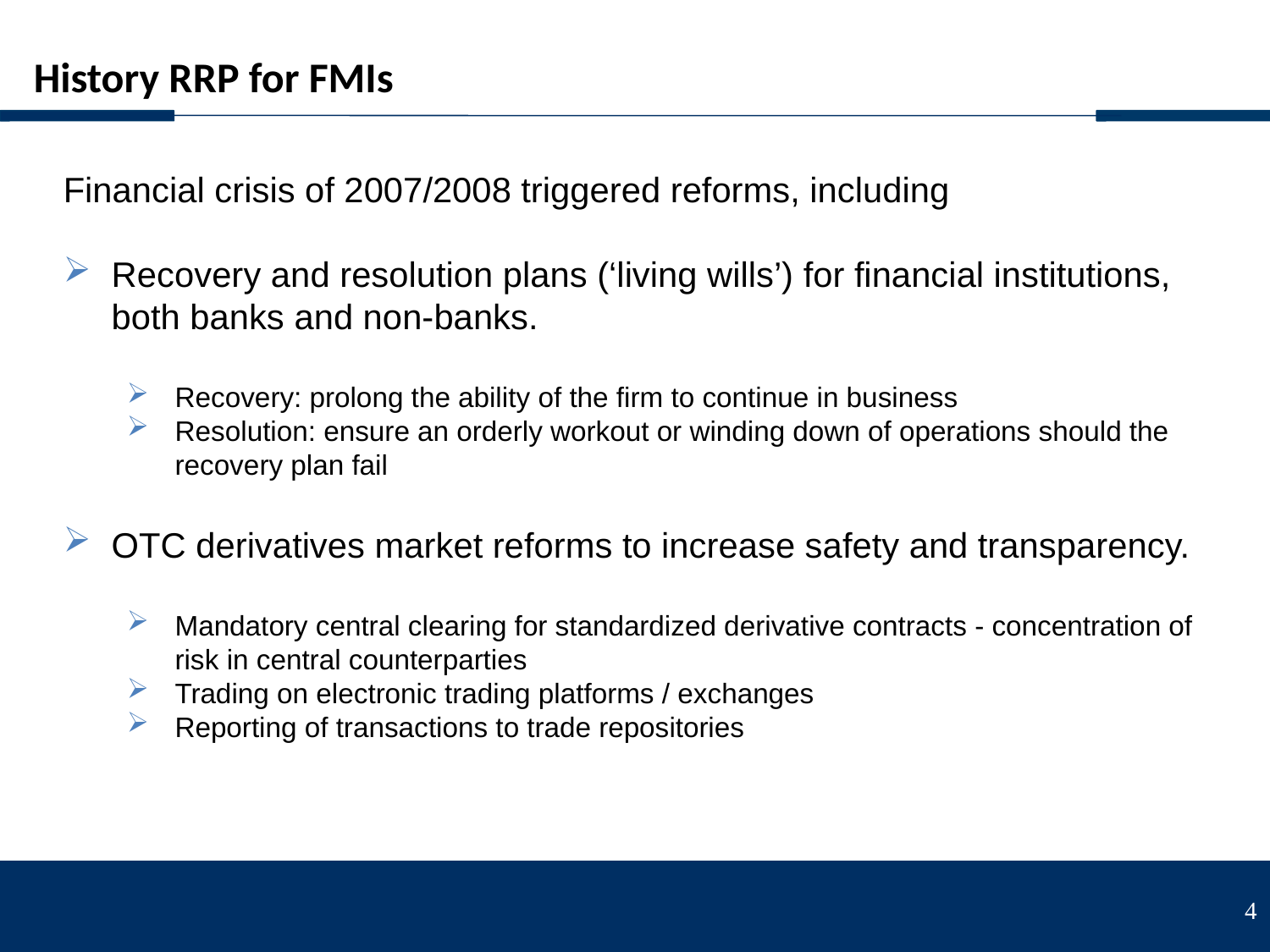

History RRP for FMIs
Financial crisis of 2007/2008 triggered reforms, including

Recovery and resolution plans (‘living wills’) for financial institutions, both banks and non-banks.

Recovery: prolong the ability of the firm to continue in business
Resolution: ensure an orderly workout or winding down of operations should the recovery plan fail

OTC derivatives market reforms to increase safety and transparency.

Mandatory central clearing for standardized derivative contracts - concentration of risk in central counterparties
Trading on electronic trading platforms / exchanges
Reporting of transactions to trade repositories

4